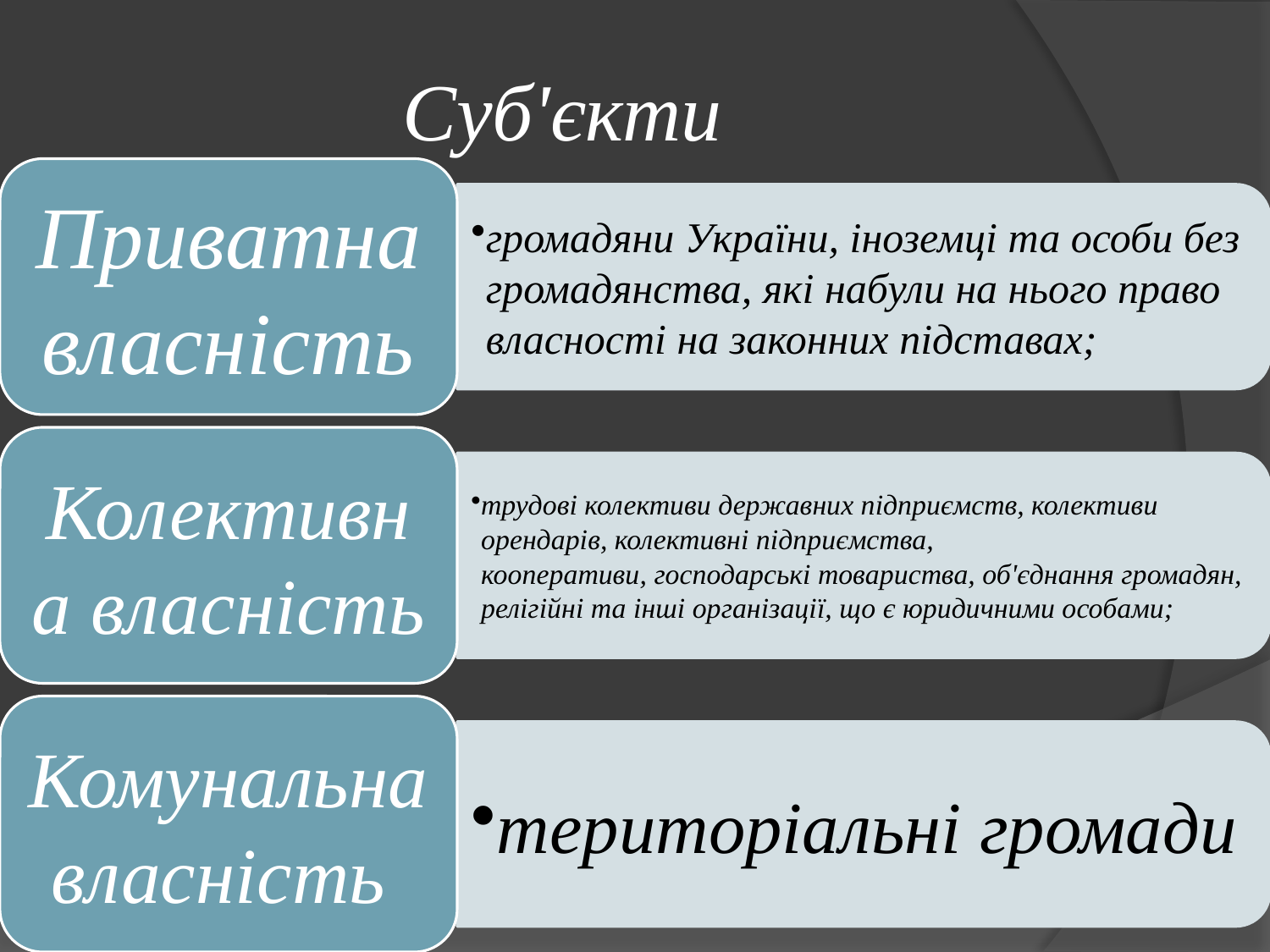

# Суб'єкти
Приватна власність
громадяни Ук­раїни, іноземці та особи без громадянства, які набули на нього пра­во власності на законних підставах;
Колективна власність
трудові ко­лективи державних підприємств, колективи орендарів, колективні підприємства, кооперативи, господарські товариства, об'єднання громадян, релігійні та інші організації, що є юридичними особами;
територіальні громади